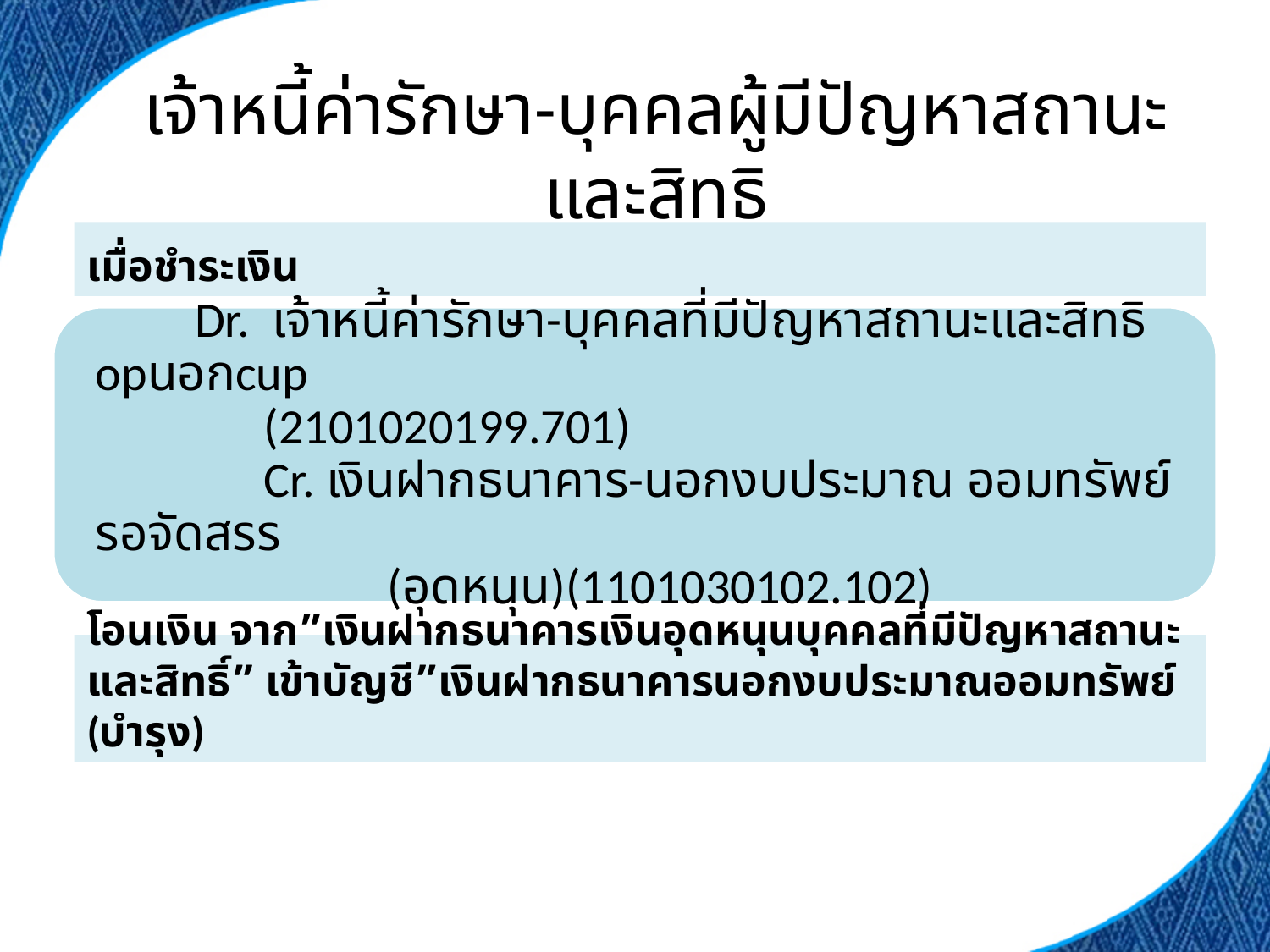

# เจ้าหนี้ค่ารักษา-บุคคลผู้มีปัญหาสถานะและสิทธิ
เมื่อชำระเงิน
         Dr.  เจ้าหนี้ค่ารักษา-บุคคลที่มีปัญหาสถานะและสิทธิ opนอกcup
               (2101020199.701)
               Cr. เงินฝากธนาคาร-นอกงบประมาณ ออมทรัพย์ รอจัดสรร
                          (อุดหนุน)(1101030102.102)
โอนเงิน จาก”เงินฝากธนาคารเงินอุดหนุนบุคคลที่มีปัญหาสถานะและสิทธิ์” เข้าบัญชี”เงินฝากธนาคารนอกงบประมาณออมทรัพย์ (บำรุง)